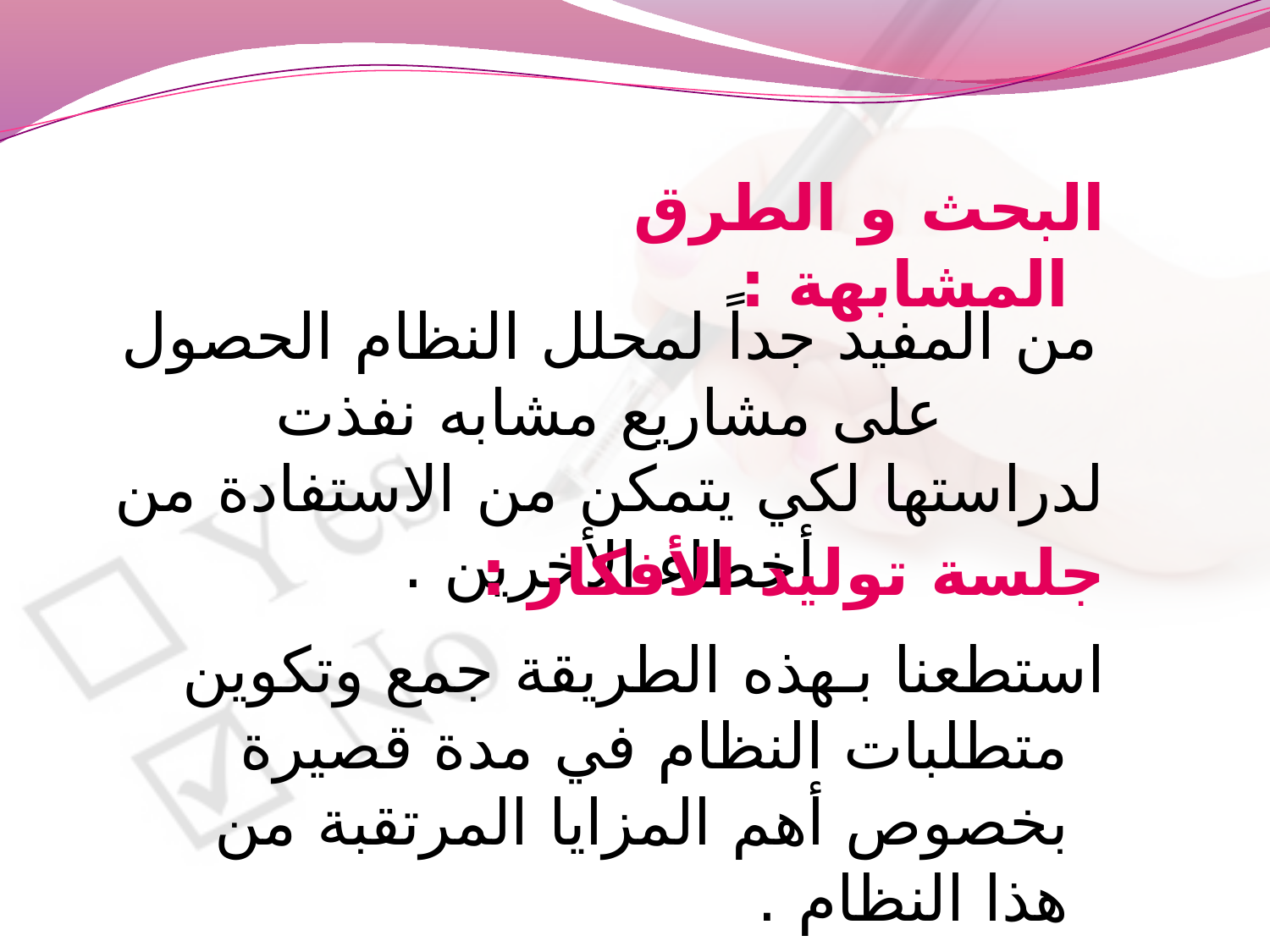

البحث و الطرق المشابهة :

من المفيد جداً لمحلل النظام الحصول على مشاريع مشابه نفذت
لدراستها لكي يتمكن من الاستفادة من أخطاء الأخرين .
جلسة توليد الأفكار :
استطعنا بـهذه الطريقة جمع وتكوين متطلبات النظام في مدة قصيرة بخصوص أهم المزايا المرتقبة من هذا النظام .